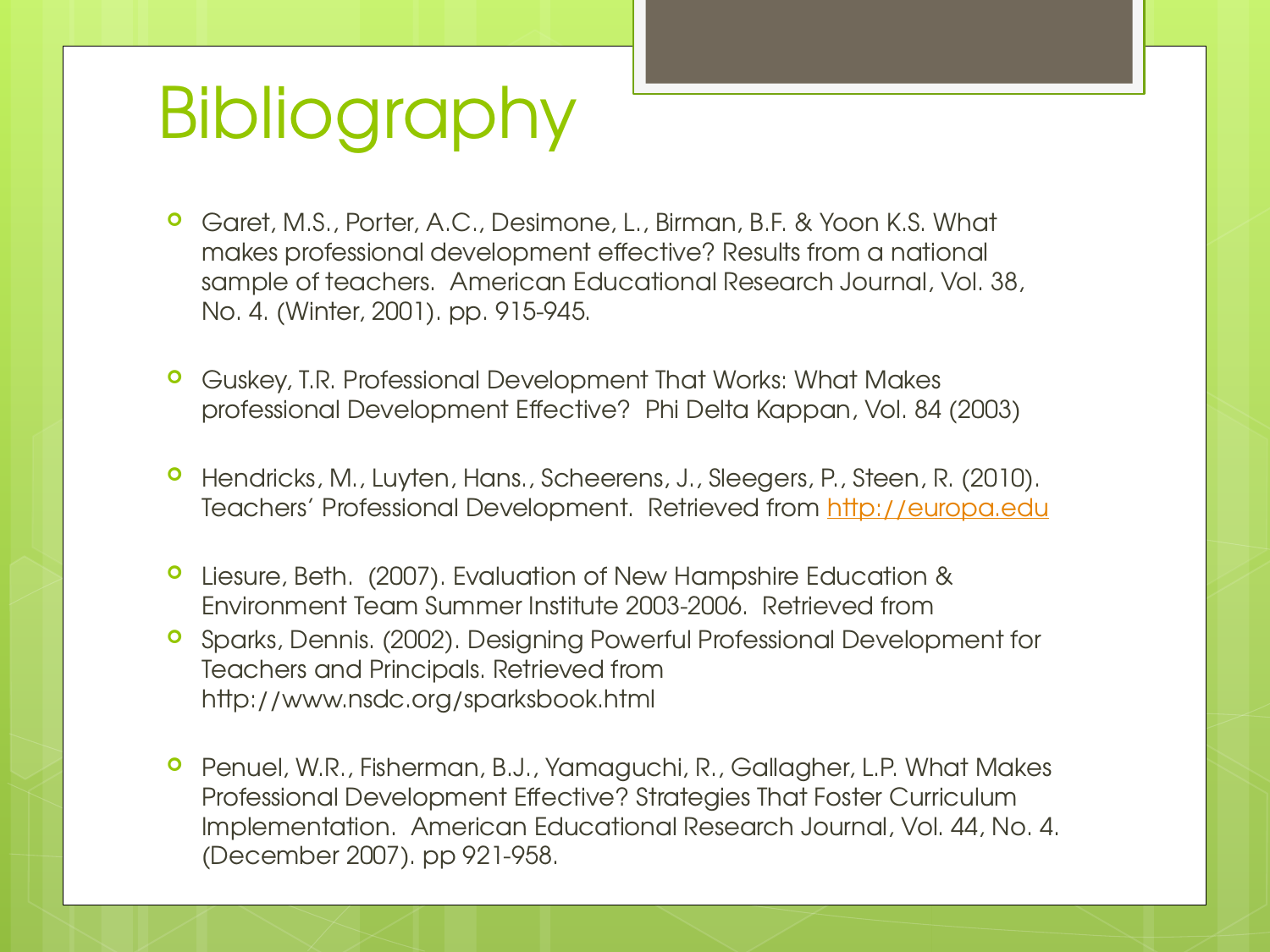

# Bibliography
Garet, M.S., Porter, A.C., Desimone, L., Birman, B.F. & Yoon K.S. What makes professional development effective? Results from a national sample of teachers.  American Educational Research Journal, Vol. 38, No. 4. (Winter, 2001). pp. 915-945.

Guskey, T.R. Professional Development That Works: What Makes professional Development Effective?  Phi Delta Kappan, Vol. 84 (2003)

Hendricks, M., Luyten, Hans., Scheerens, J., Sleegers, P., Steen, R. (2010).  Teachers’ Professional Development.  Retrieved from http://europa.edu

Liesure, Beth.  (2007). Evaluation of New Hampshire Education & Environment Team Summer Institute 2003-2006.  Retrieved from
Sparks, Dennis. (2002). Designing Powerful Professional Development for Teachers and Principals. Retrieved from http://www.nsdc.org/sparksbook.html

Penuel, W.R., Fisherman, B.J., Yamaguchi, R., Gallagher, L.P. What Makes Professional Development Effective? Strategies That Foster Curriculum Implementation.  American Educational Research Journal, Vol. 44, No. 4. (December 2007). pp 921-958.